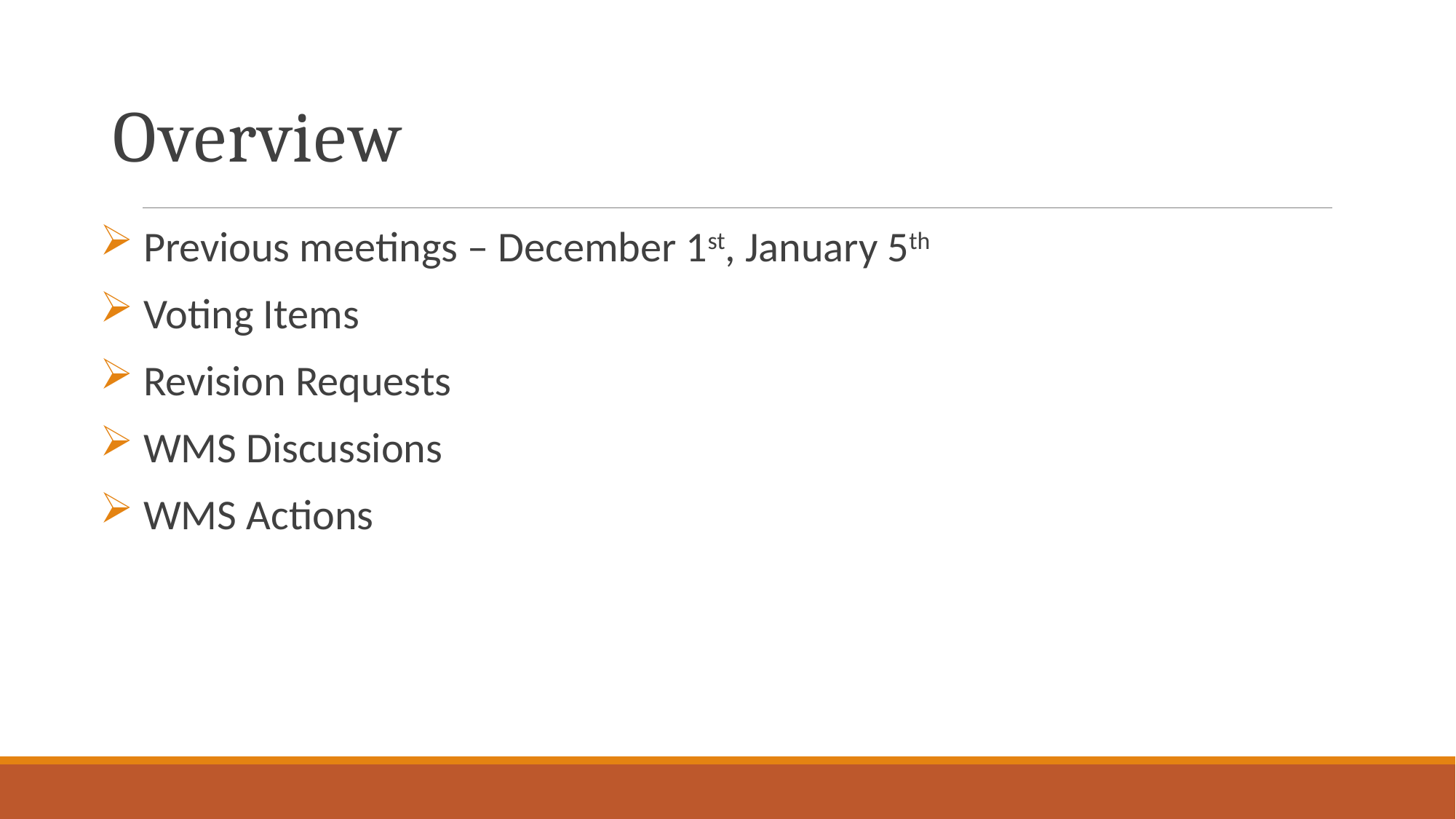

# Overview
 Previous meetings – December 1st, January 5th
 Voting Items
 Revision Requests
 WMS Discussions
 WMS Actions